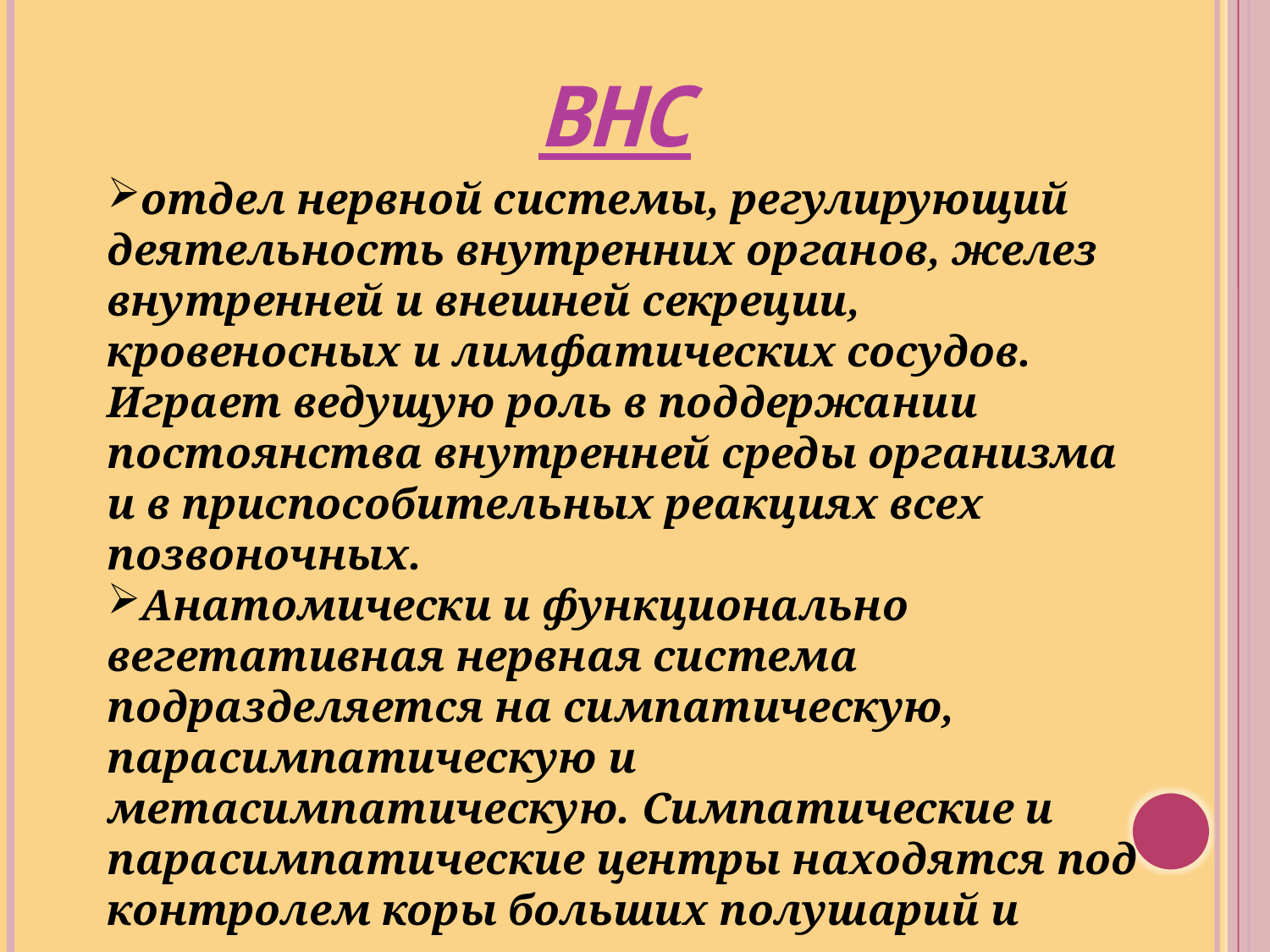

ВНС
отдел нервной системы, регулирующий деятельность внутренних органов, желез внутренней и внешней секреции, кровеносных и лимфатических сосудов. Играет ведущую роль в поддержании постоянства внутренней среды организма и в приспособительных реакциях всех позвоночных.
Анатомически и функционально вегетативная нервная система подразделяется на симпатическую, парасимпатическую и метасимпатическую. Симпатические и парасимпатические центры находятся под контролем коры больших полушарий и гипоталамических центров.